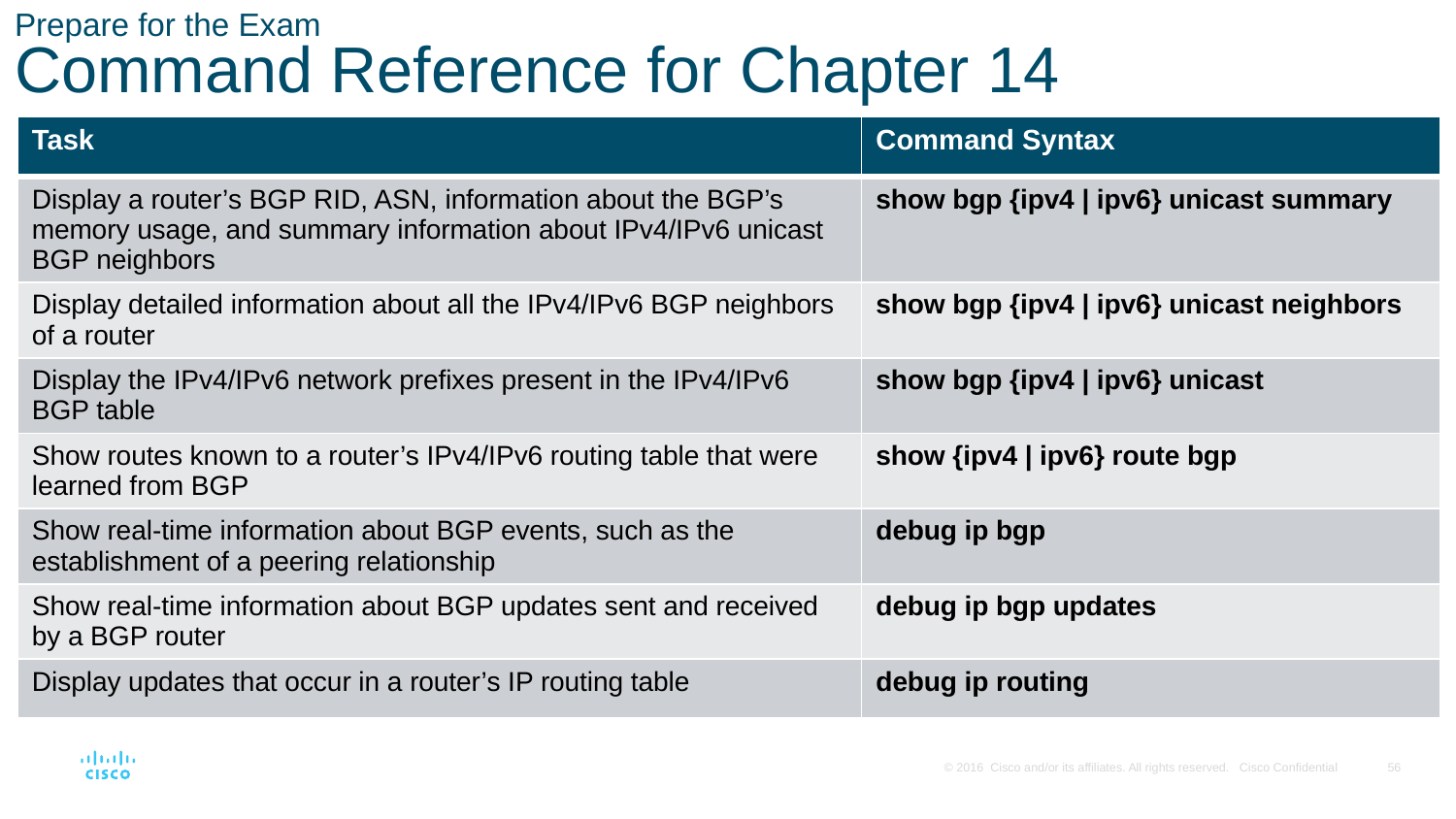

# Prepare for the Exam Command Reference for Chapter 14
| Task | Command Syntax |
| --- | --- |
| Display a router’s BGP RID, ASN, information about the BGP’s memory usage, and summary information about IPv4/IPv6 unicast BGP neighbors | show bgp {ipv4 | ipv6} unicast summary |
| Display detailed information about all the IPv4/IPv6 BGP neighbors of a router | show bgp {ipv4 | ipv6} unicast neighbors |
| Display the IPv4/IPv6 network prefixes present in the IPv4/IPv6 BGP table | show bgp {ipv4 | ipv6} unicast |
| Show routes known to a router’s IPv4/IPv6 routing table that were learned from BGP | show {ipv4 | ipv6} route bgp |
| Show real-time information about BGP events, such as the establishment of a peering relationship | debug ip bgp |
| Show real-time information about BGP updates sent and received by a BGP router | debug ip bgp updates |
| Display updates that occur in a router’s IP routing table | debug ip routing |